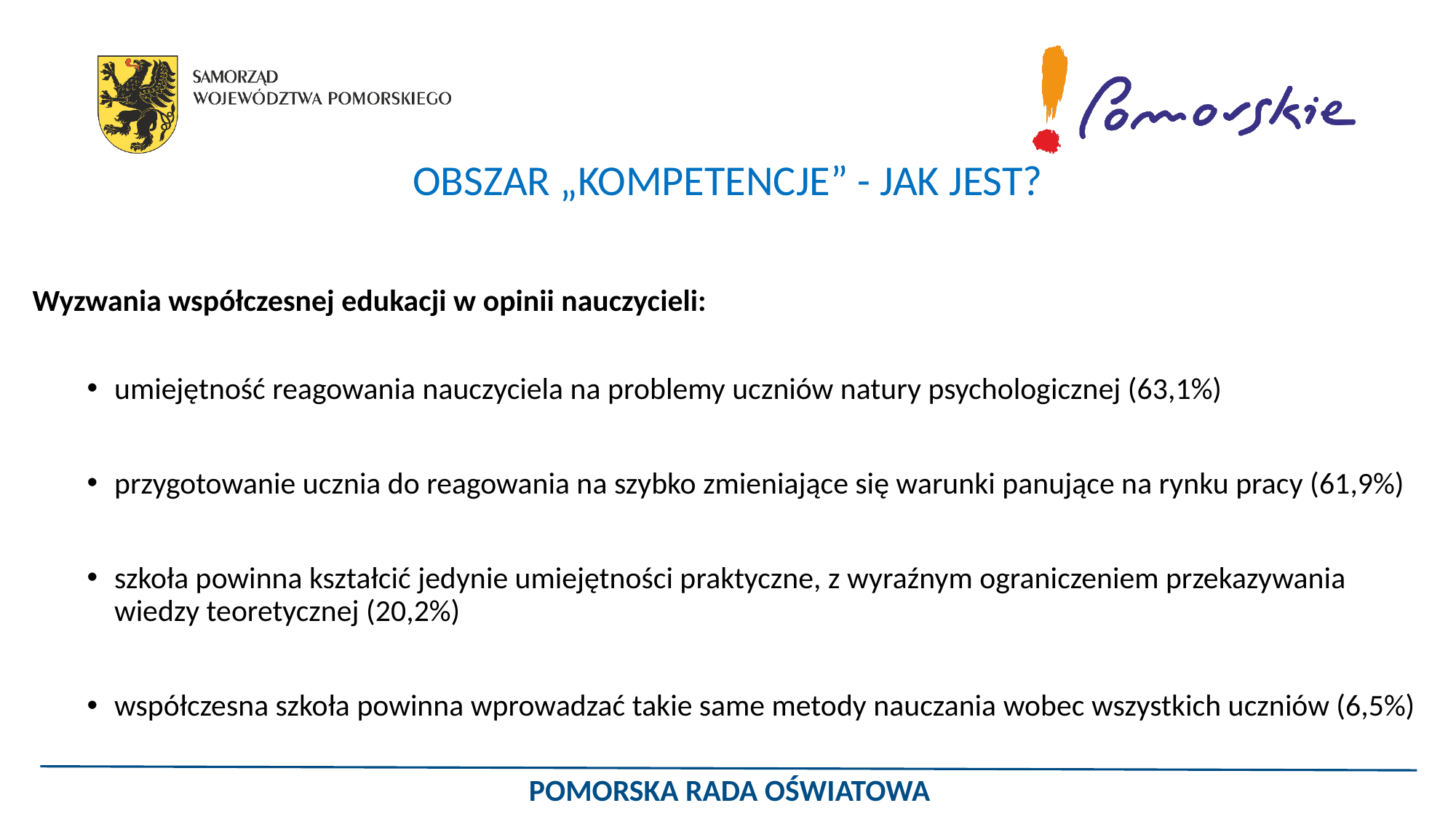

# OBSZAR „KOMPETENCJE” - JAK JEST?
Wyzwania współczesnej edukacji w opinii nauczycieli:

umiejętność reagowania nauczyciela na problemy uczniów natury psychologicznej (63,1%)

przygotowanie ucznia do reagowania na szybko zmieniające się warunki panujące na rynku pracy (61,9%)

szkoła powinna kształcić jedynie umiejętności praktyczne, z wyraźnym ograniczeniem przekazywania wiedzy teoretycznej (20,2%)

współczesna szkoła powinna wprowadzać takie same metody nauczania wobec wszystkich uczniów (6,5%)